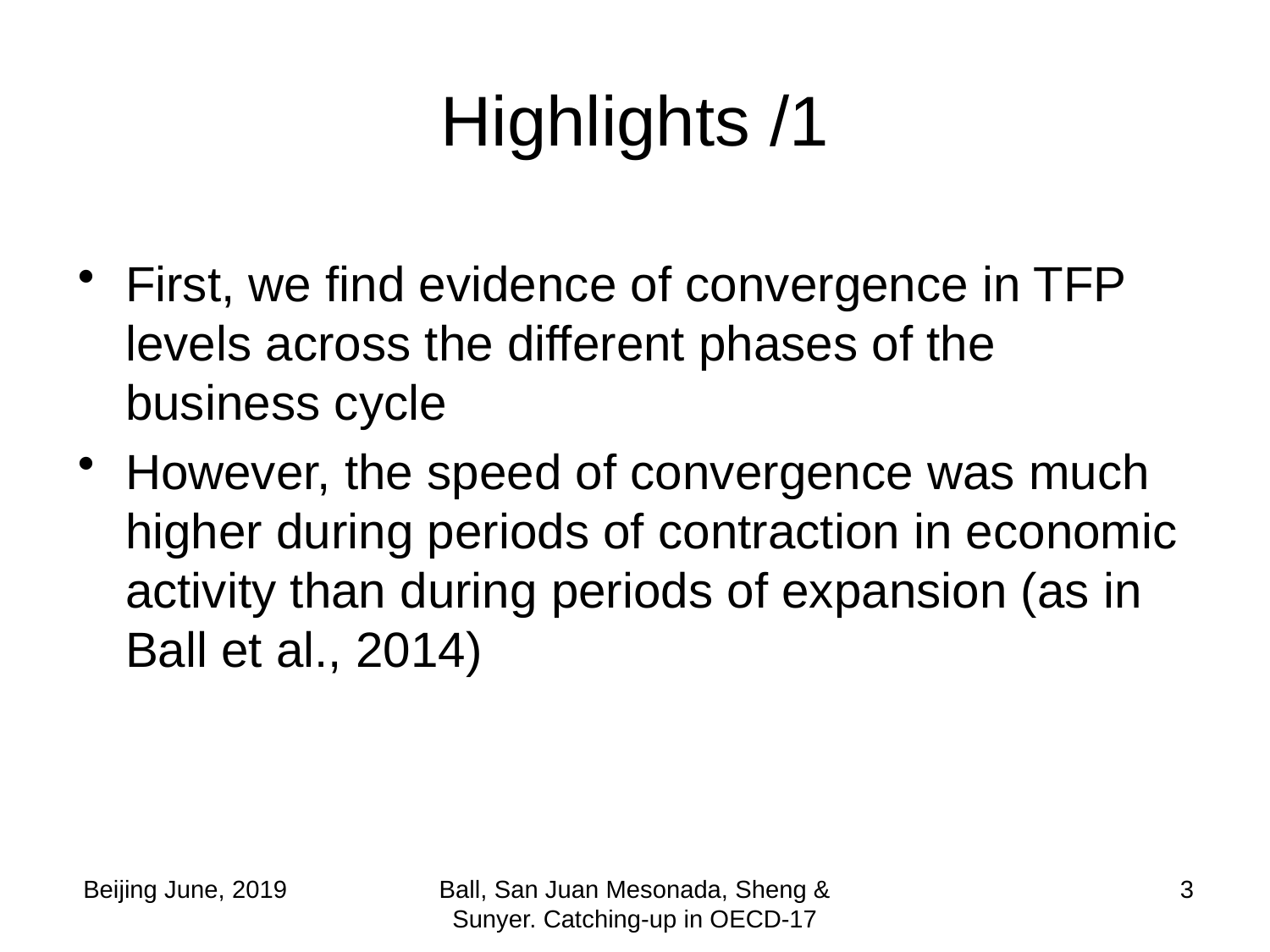

# Highlights /1
First, we find evidence of convergence in TFP levels across the different phases of the business cycle
However, the speed of convergence was much higher during periods of contraction in economic activity than during periods of expansion (as in Ball et al., 2014)
 Beijing June, 2019
Ball, San Juan Mesonada, Sheng & Sunyer. Catching-up in OECD-17
3